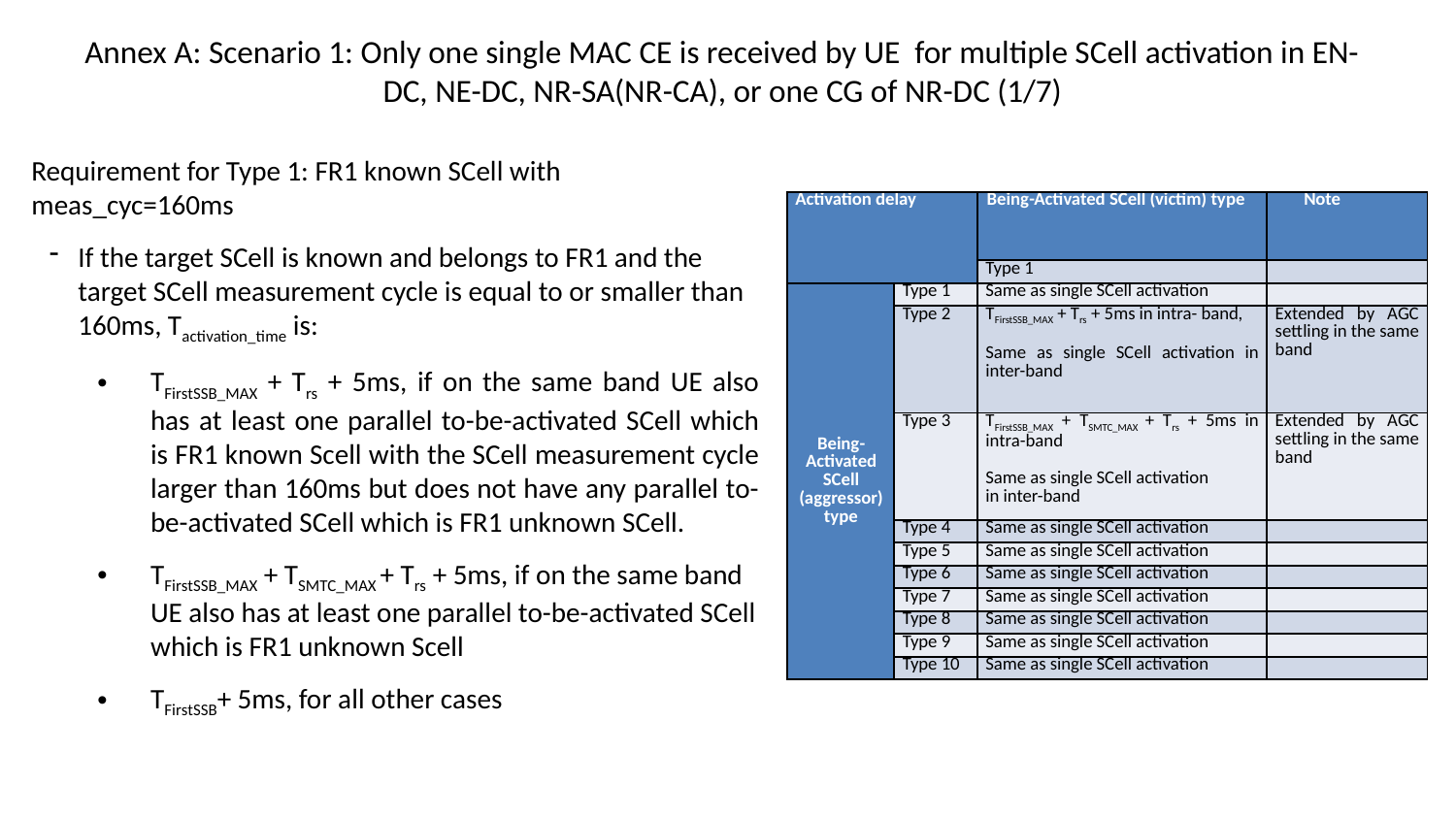

# Annex A: Scenario 1: Only one single MAC CE is received by UE  for multiple SCell activation in EN-DC, NE-DC, NR-SA(NR-CA), or one CG of NR-DC (1/7)
Requirement for Type 1: FR1 known SCell with meas_cyc=160ms
If the target SCell is known and belongs to FR1 and the target SCell measurement cycle is equal to or smaller than 160ms, Tactivation_time is:
TFirstSSB_MAX + Trs + 5ms, if on the same band UE also has at least one parallel to-be-activated SCell which is FR1 known Scell with the SCell measurement cycle larger than 160ms but does not have any parallel to-be-activated SCell which is FR1 unknown SCell.
TFirstSSB_MAX + TSMTC_MAX + Trs + 5ms, if on the same band UE also has at least one parallel to-be-activated SCell which is FR1 unknown Scell
TFirstSSB+ 5ms, for all other cases
| Activation delay |  | Being-Activated SCell (victim) type | Note |
| --- | --- | --- | --- |
|  |  | Type 1 |  |
| Being-Activated SCell (aggressor) type | Type 1 | Same as single SCell activation |  |
|  | Type 2 | TFirstSSB\_MAX + Trs + 5ms in intra- band, Same as single SCell activation in inter-band | Extended by AGC settling in the same band |
|  | Type 3 | TFirstSSB\_MAX + TSMTC\_MAX + Trs + 5ms in intra-band Same as single SCell activation in inter-band | Extended by AGC settling in the same band |
|  | Type 4 | Same as single SCell activation |  |
|  | Type 5 | Same as single SCell activation |  |
|  | Type 6 | Same as single SCell activation |  |
|  | Type 7 | Same as single SCell activation |  |
|  | Type 8 | Same as single SCell activation |  |
|  | Type 9 | Same as single SCell activation |  |
|  | Type 10 | Same as single SCell activation |  |